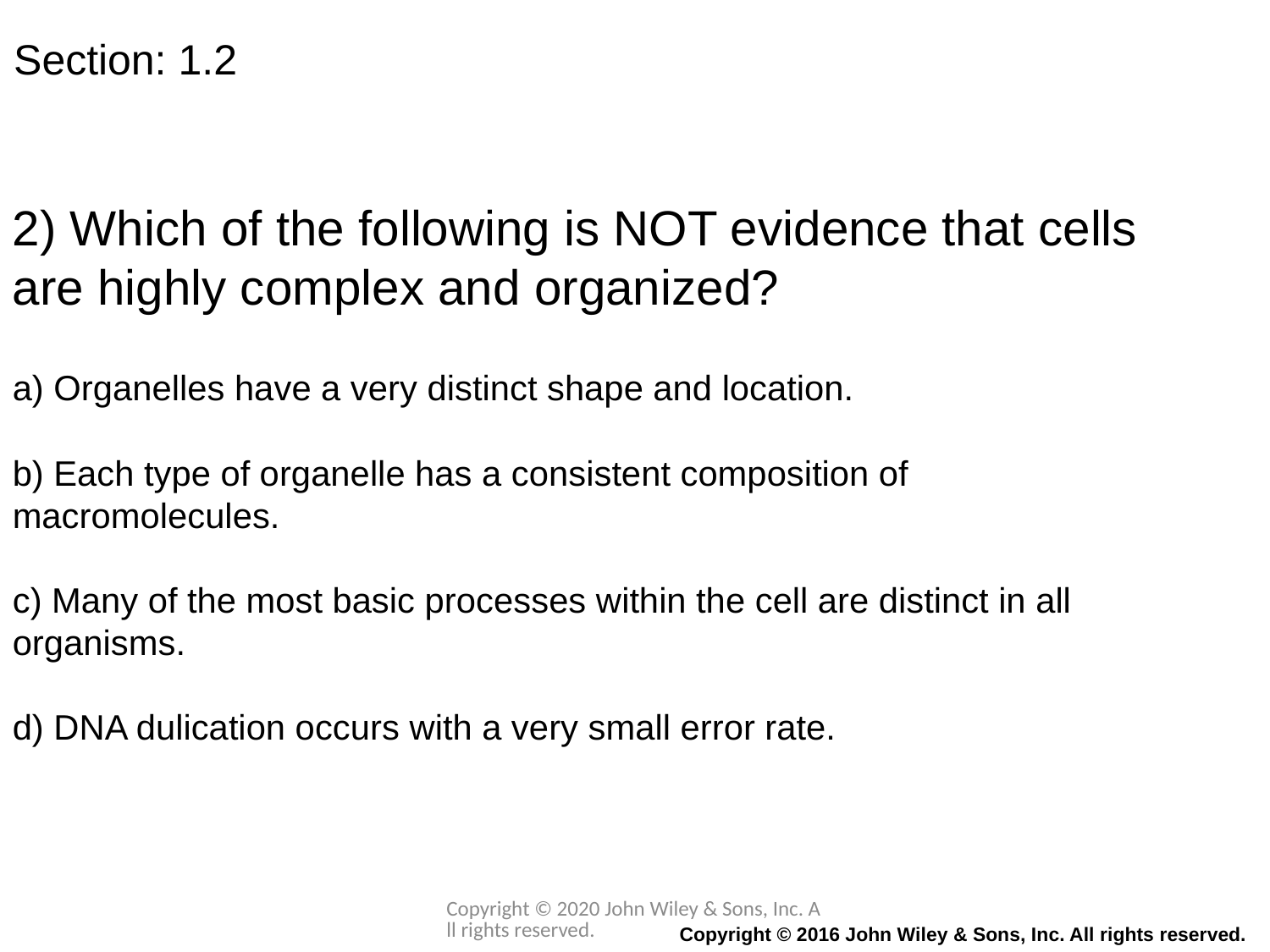

Section: 1.2

2) Which of the following is NOT evidence that cells are highly complex and organized?

a) Organelles have a very distinct shape and location.

b) Each type of organelle has a consistent composition of macromolecules.

c) Many of the most basic processes within the cell are distinct in all organisms.

d) DNA dulication occurs with a very small error rate.
Copyright © 2020 John Wiley & Sons, Inc. All rights reserved.
Copyright © 2016 John Wiley & Sons, Inc. All rights reserved.